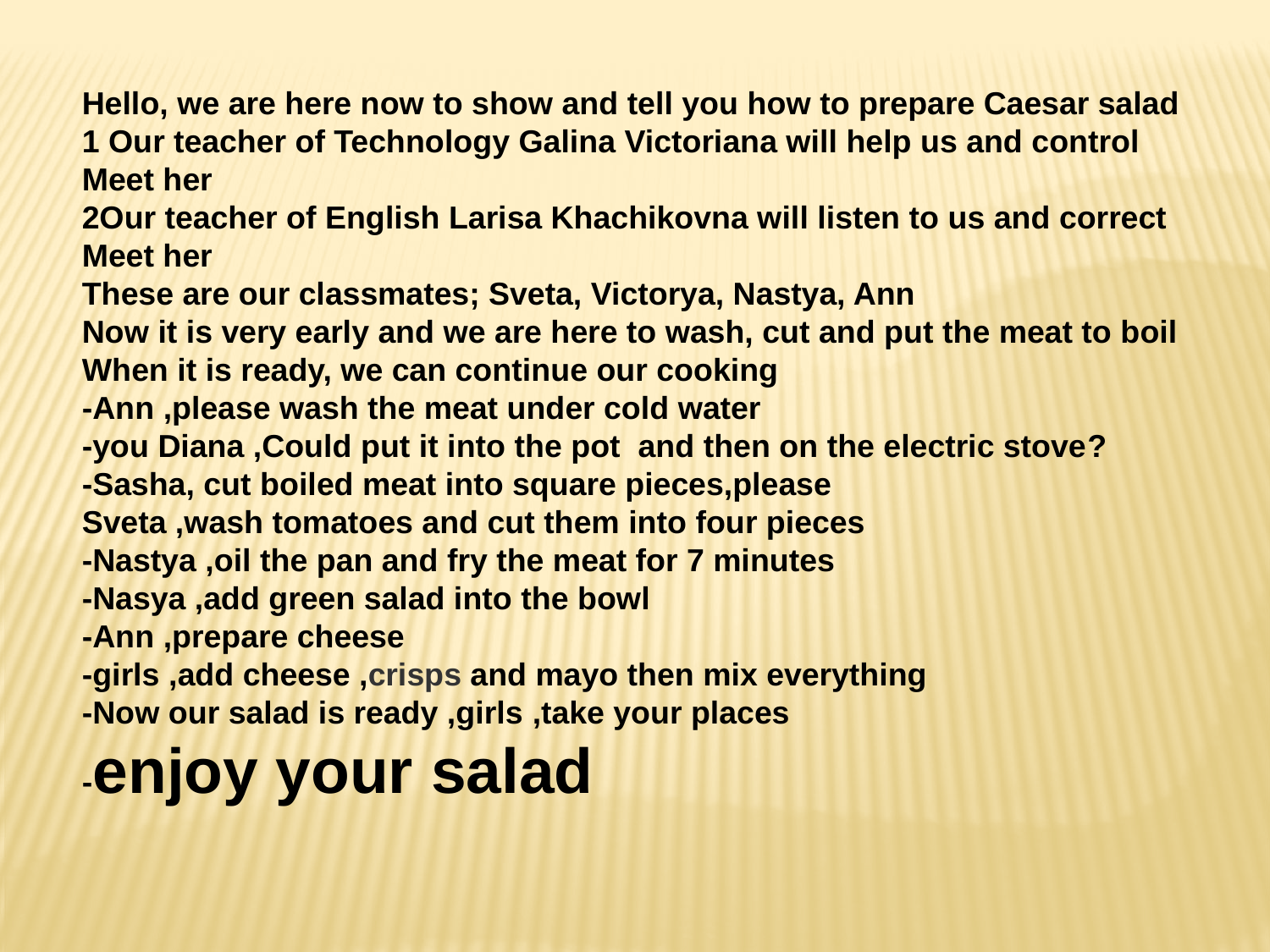

Hello, we are here now to show and tell you how to prepare Caesar salad
1 Our teacher of Technology Galina Victoriana will help us and control
Meet her
2Our teacher of English Larisa Khachikovna will listen to us and correct
Meet her
These are our classmates; Sveta, Victorya, Nastya, Ann
Now it is very early and we are here to wash, cut and put the meat to boil
When it is ready, we can continue our cooking
-Ann ,please wash the meat under cold water
-you Diana ,Could put it into the pot  and then on the electric stove?
-Sasha, cut boiled meat into square pieces,please
Sveta ,wash tomatoes and cut them into four pieces
-Nastya ,oil the pan and fry the meat for 7 minutes
-Nasya ,add green salad into the bowl
-Ann ,prepare cheese
-girls ,add cheese ,crisps and mayo then mix everything
-Now our salad is ready ,girls ,take your places
-enjoy your salad